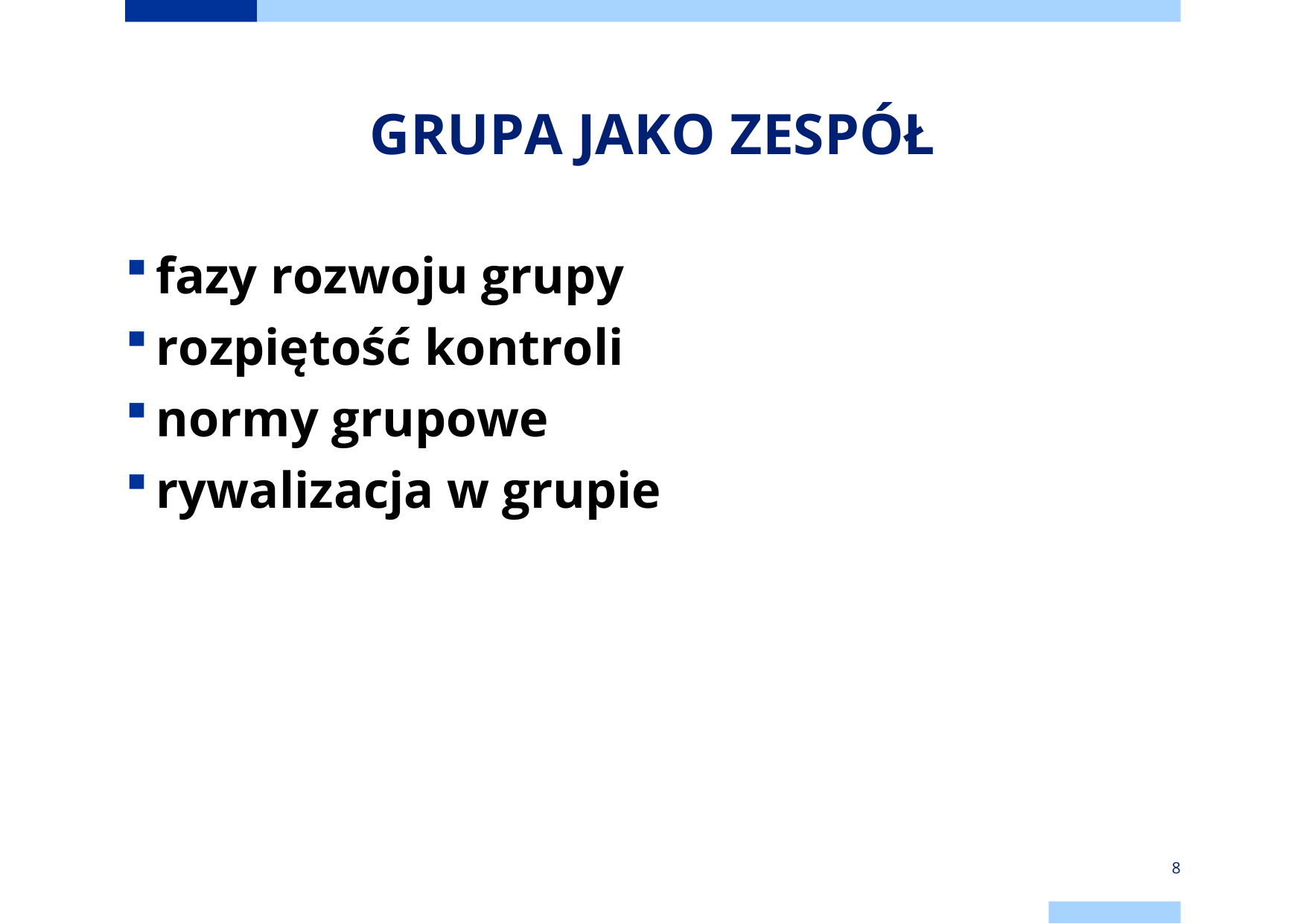

# GRUPA JAKO ZESPÓŁ
fazy rozwoju grupy
rozpiętość kontroli
normy grupowe
rywalizacja w grupie

8